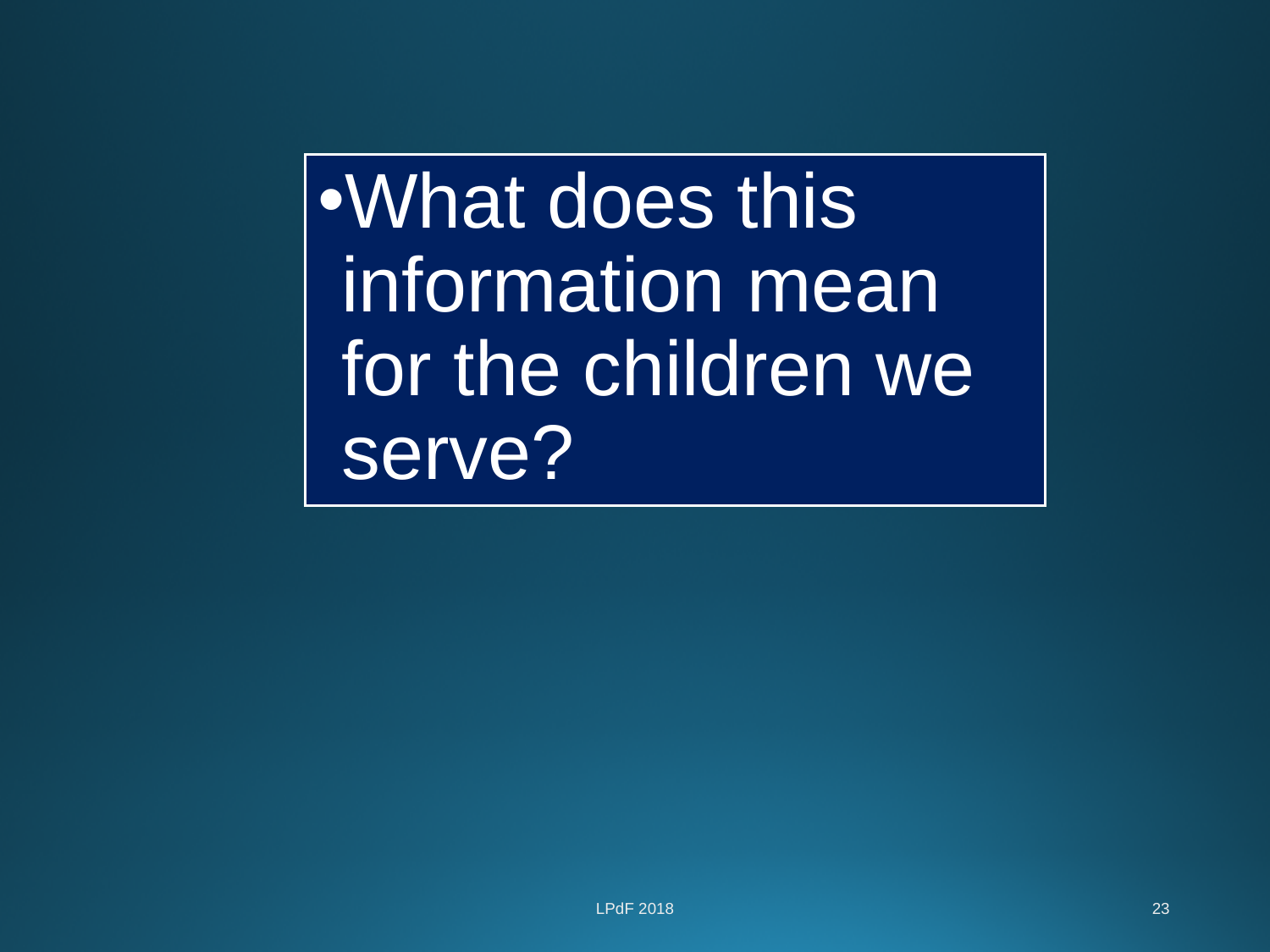

#
What does this information mean for the children we serve?

LPdF 2018
23